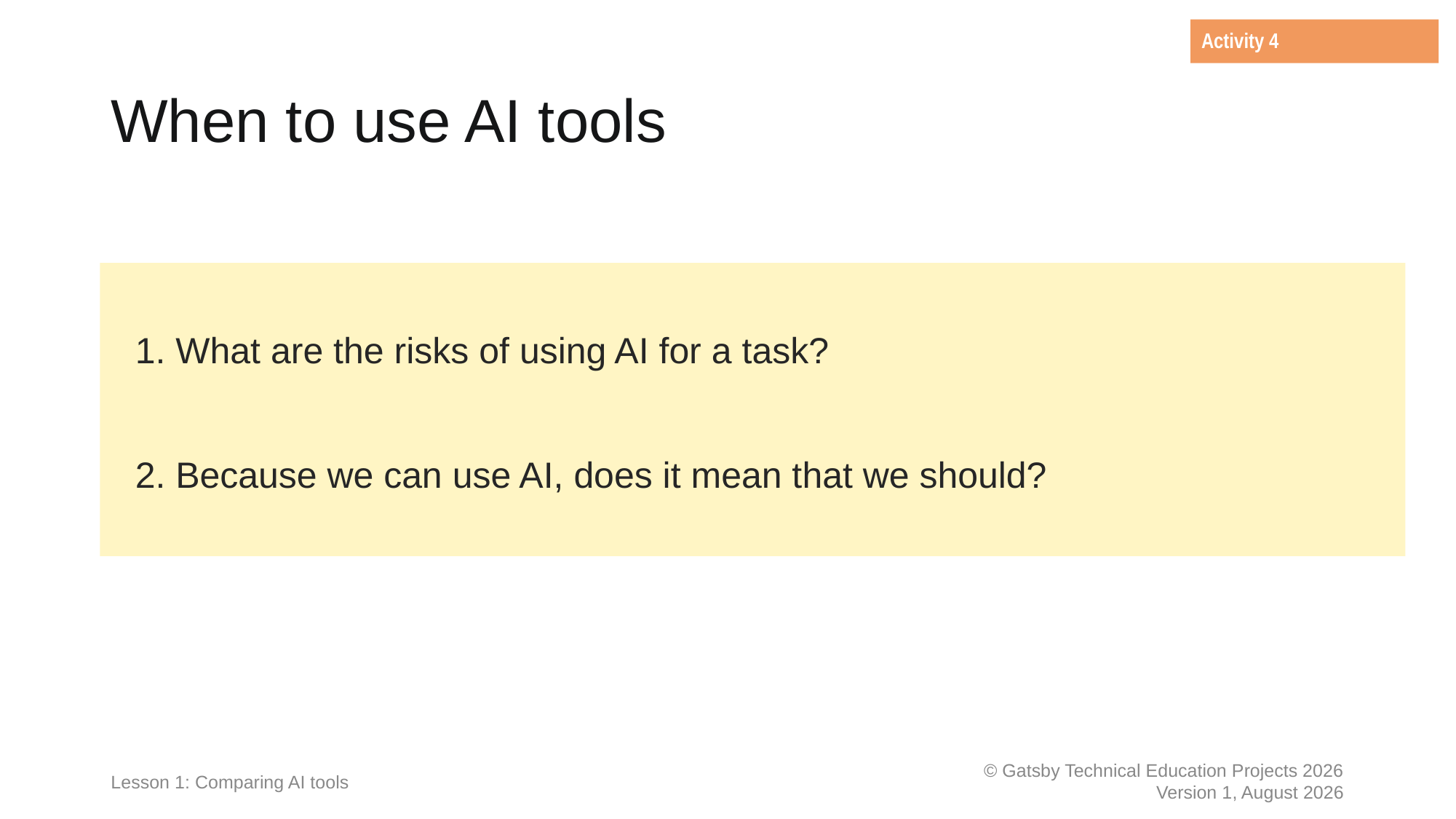

Activity 4
# When to use AI tools
1. What are the risks of using AI for a task?

2. Because we can use AI, does it mean that we should?
Lesson 1: Comparing AI tools